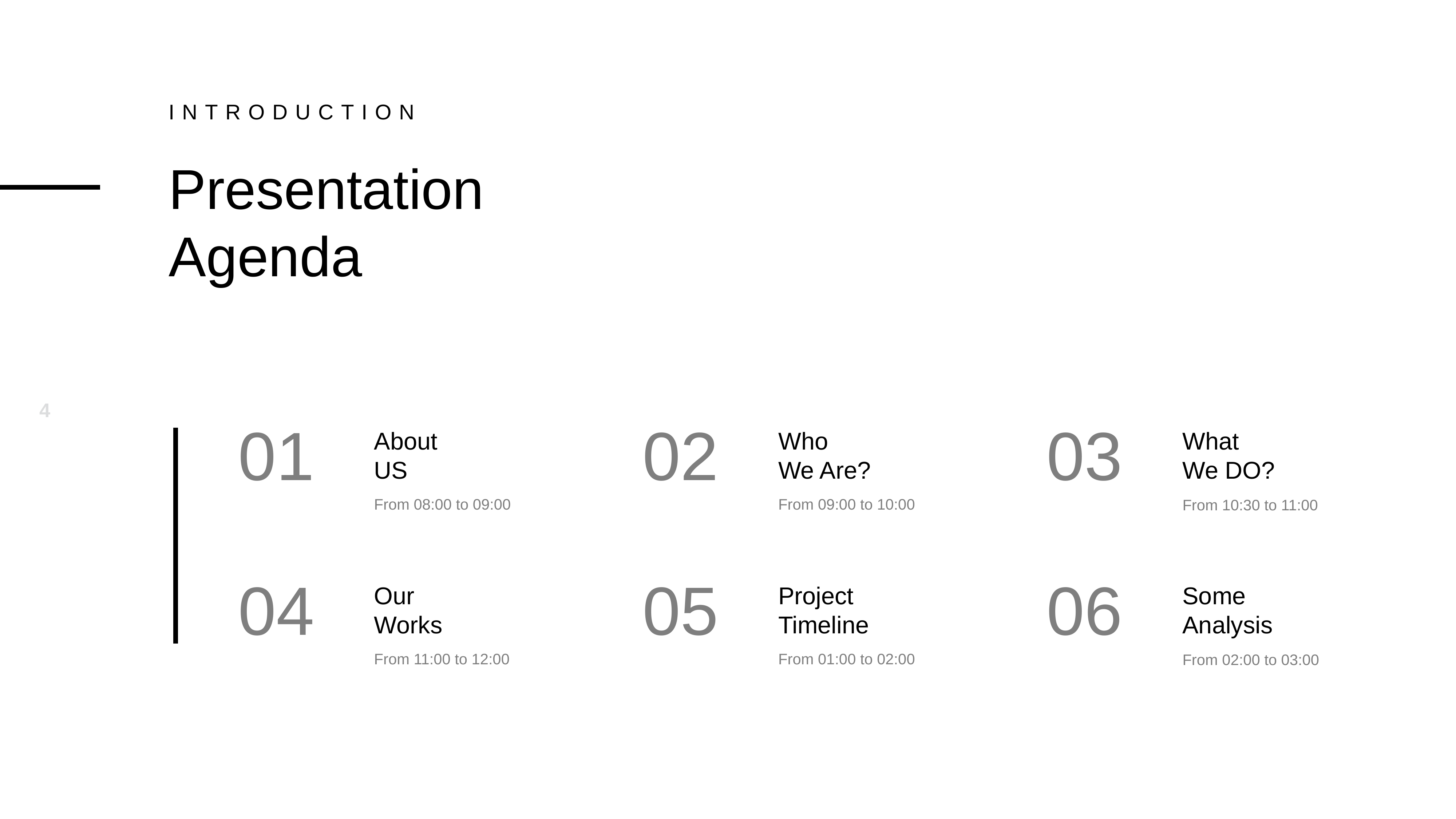

Introduction
Presentation
Agenda
01
02
03
About
US
From 08:00 to 09:00
Who
We Are?
From 09:00 to 10:00
What
We DO?
From 10:30 to 11:00
04
05
06
Our
Works
From 11:00 to 12:00
Project
Timeline
From 01:00 to 02:00
Some
Analysis
From 02:00 to 03:00